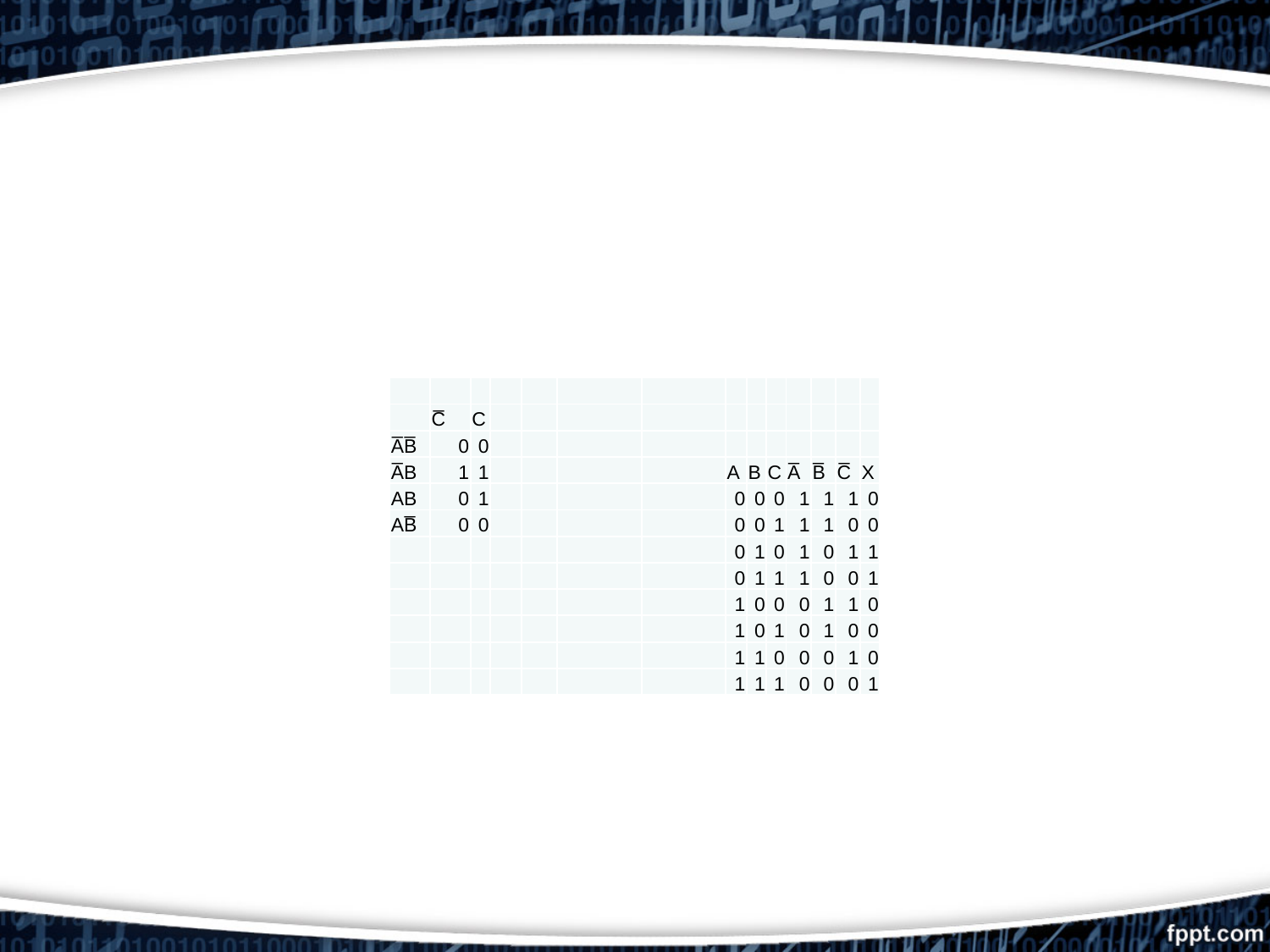

#
|  |  |  |  |  |  |  |  |  |  |  |  |  |  |
| --- | --- | --- | --- | --- | --- | --- | --- | --- | --- | --- | --- | --- | --- |
|  | C̅ | C |  |  |  |  |  |  |  |  |  |  |  |
| A̅B̅ | 0 | 0 |  |  |  |  |  |  |  |  |  |  |  |
| A̅B | 1 | 1 |  |  |  |  | A | B | C | A̅ | B̅ | C̅ | X |
| AB | 0 | 1 |  |  |  |  | 0 | 0 | 0 | 1 | 1 | 1 | 0 |
| AB̅ | 0 | 0 |  |  |  |  | 0 | 0 | 1 | 1 | 1 | 0 | 0 |
|  |  |  |  |  |  |  | 0 | 1 | 0 | 1 | 0 | 1 | 1 |
|  |  |  |  |  |  |  | 0 | 1 | 1 | 1 | 0 | 0 | 1 |
|  |  |  |  |  |  |  | 1 | 0 | 0 | 0 | 1 | 1 | 0 |
|  |  |  |  |  |  |  | 1 | 0 | 1 | 0 | 1 | 0 | 0 |
|  |  |  |  |  |  |  | 1 | 1 | 0 | 0 | 0 | 1 | 0 |
|  |  |  |  |  |  |  | 1 | 1 | 1 | 0 | 0 | 0 | 1 |